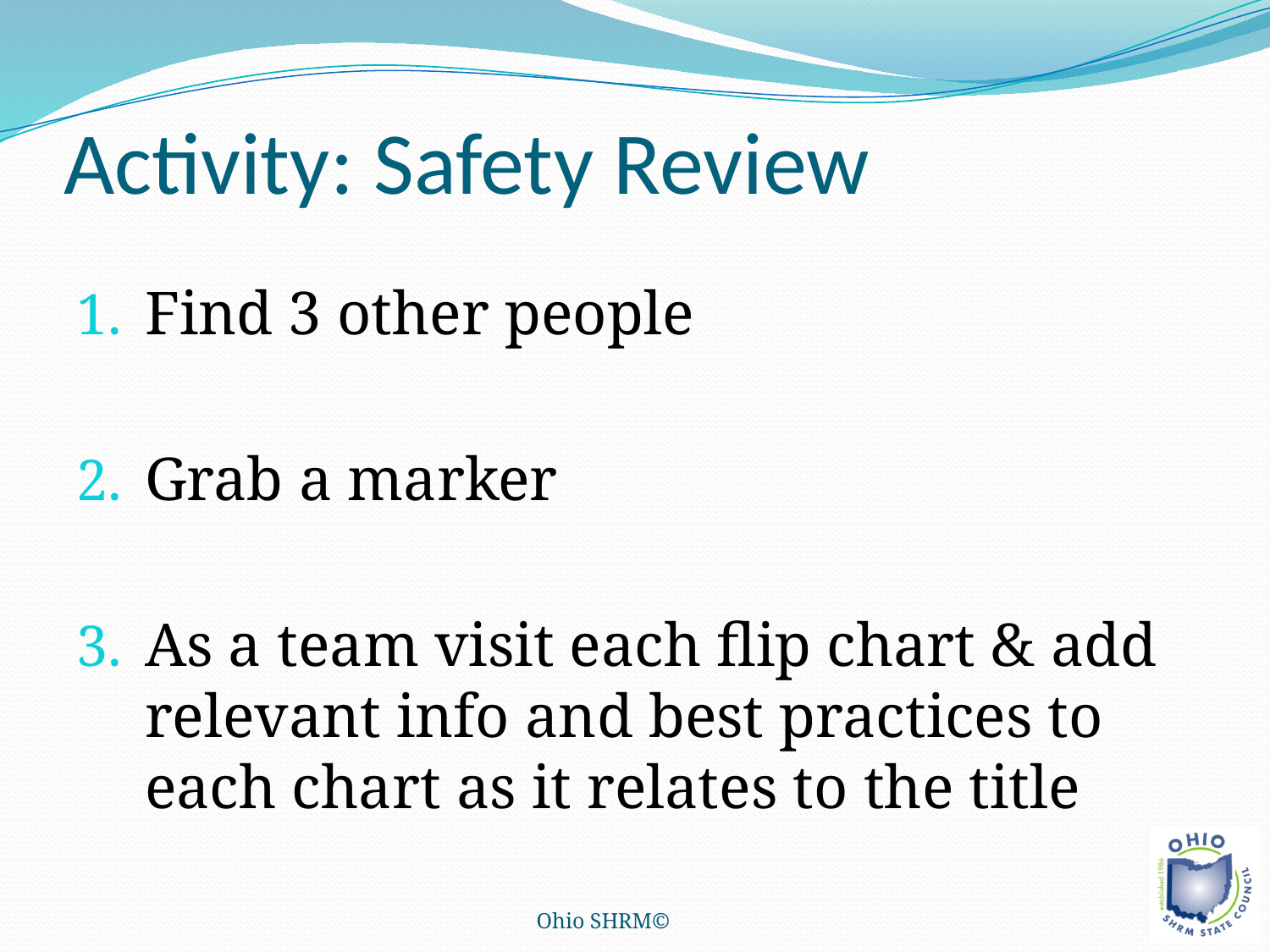

# Activity: Safety Review
Find 3 other people

Grab a marker

As a team visit each flip chart & add relevant info and best practices to each chart as it relates to the title

Ohio SHRM©